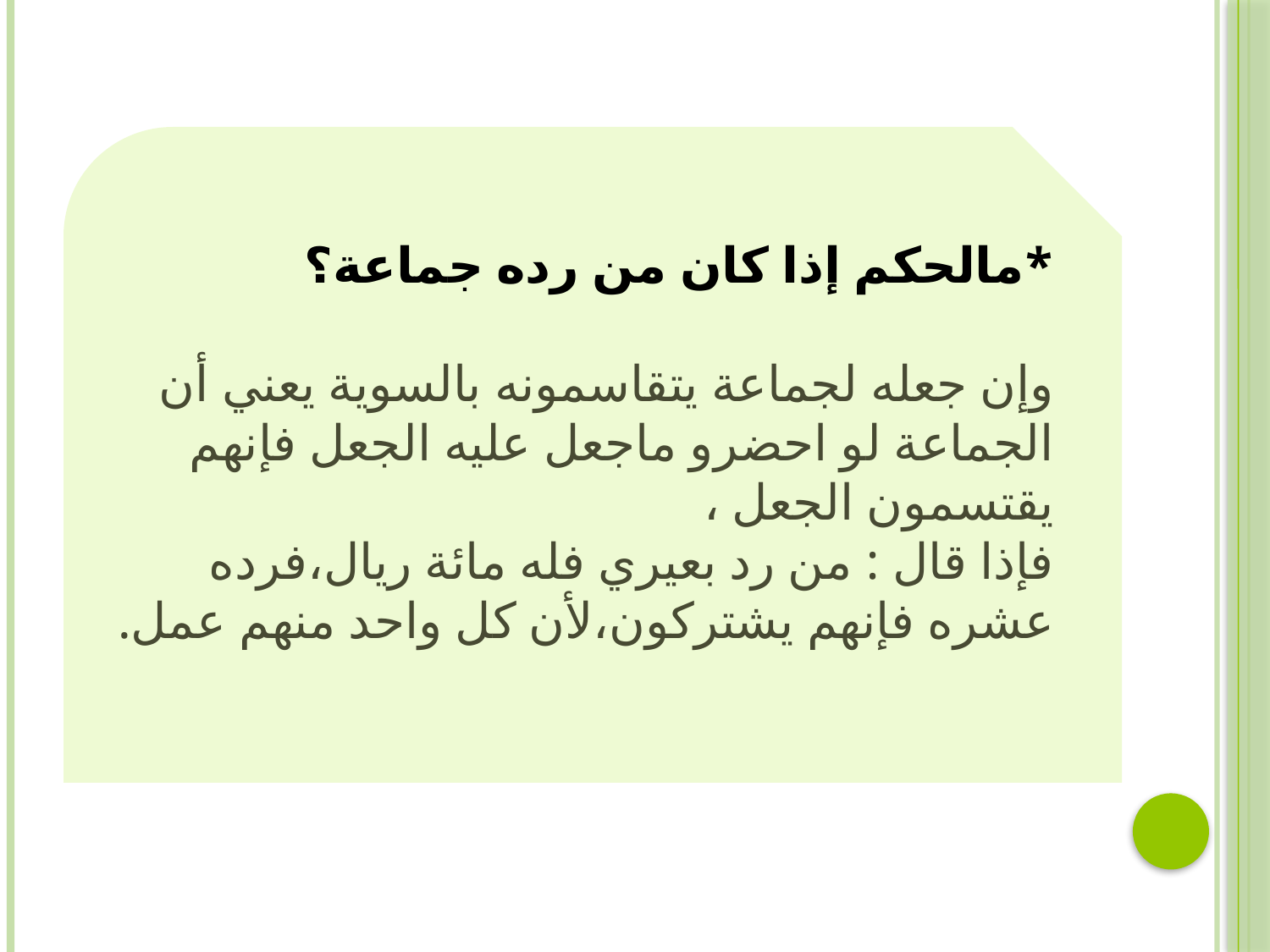

*مالحكم إذا كان من رده جماعة؟

وإن جعله لجماعة يتقاسمونه بالسوية يعني أن الجماعة لو احضرو ماجعل عليه الجعل فإنهم يقتسمون الجعل ،
فإذا قال : من رد بعيري فله مائة ريال،فرده عشره فإنهم يشتركون،لأن كل واحد منهم عمل.